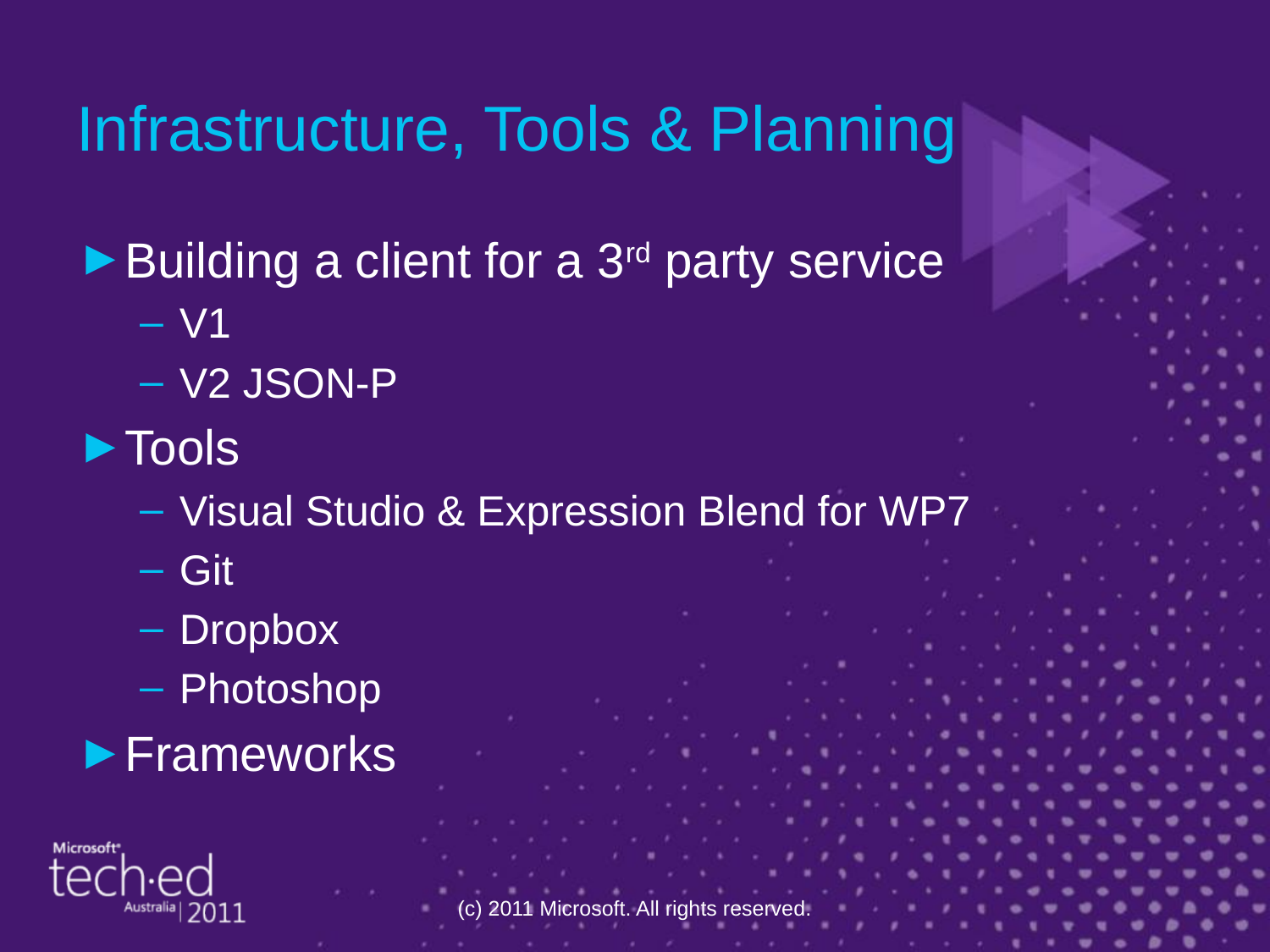

# Infrastructure, Tools & Planning
Building a client for a 3rd party service
V1
V2 JSON-P
Tools
Visual Studio & Expression Blend for WP7
Git
Dropbox
Photoshop
Frameworks

(c) 2011 Microsoft. All rights reserved.